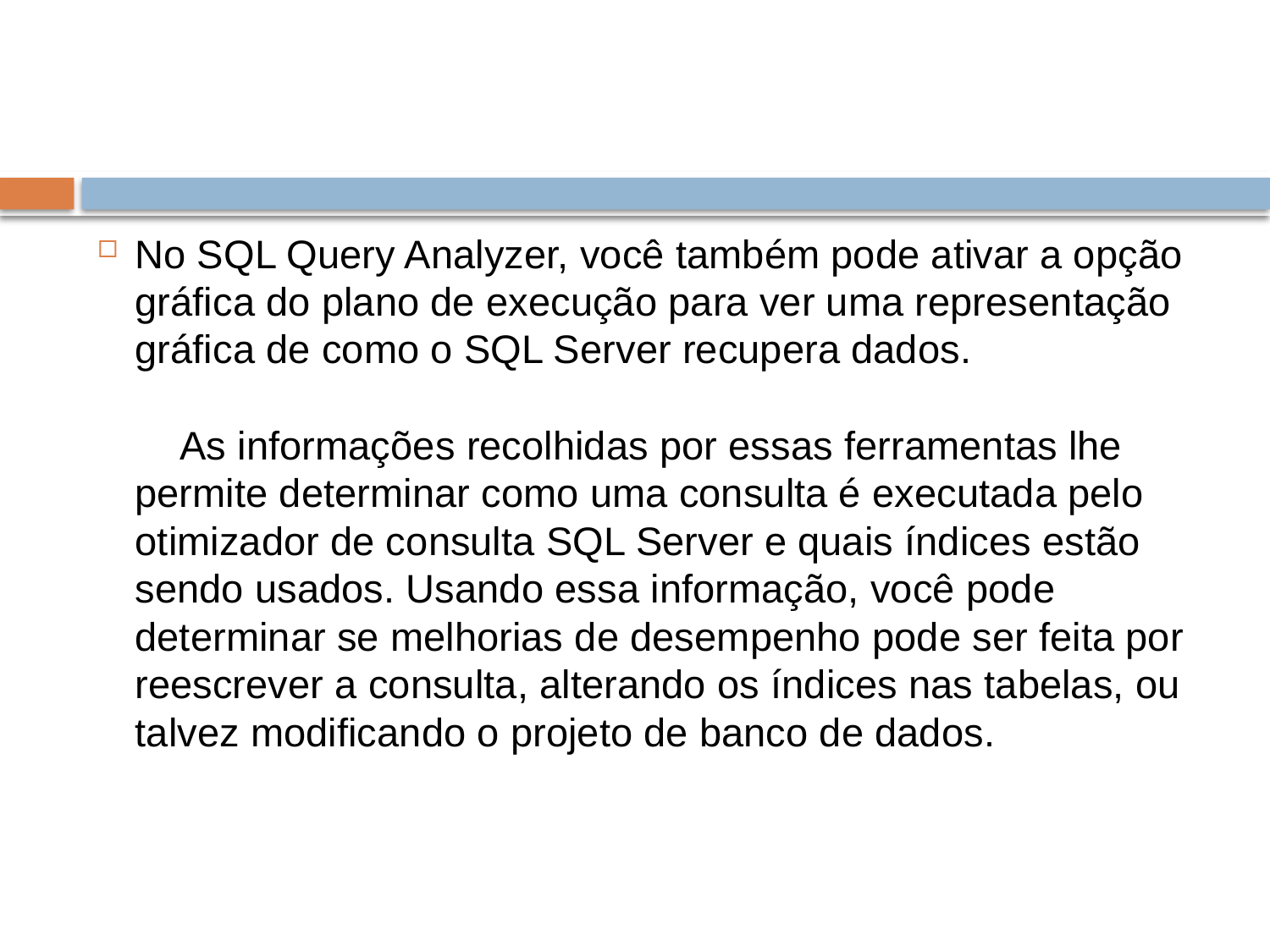

#
No SQL Query Analyzer, você também pode ativar a opção gráfica do plano de execução para ver uma representação gráfica de como o SQL Server recupera dados.
    As informações recolhidas por essas ferramentas lhe permite determinar como uma consulta é executada pelo otimizador de consulta SQL Server e quais índices estão sendo usados. Usando essa informação, você pode determinar se melhorias de desempenho pode ser feita por reescrever a consulta, alterando os índices nas tabelas, ou talvez modificando o projeto de banco de dados.